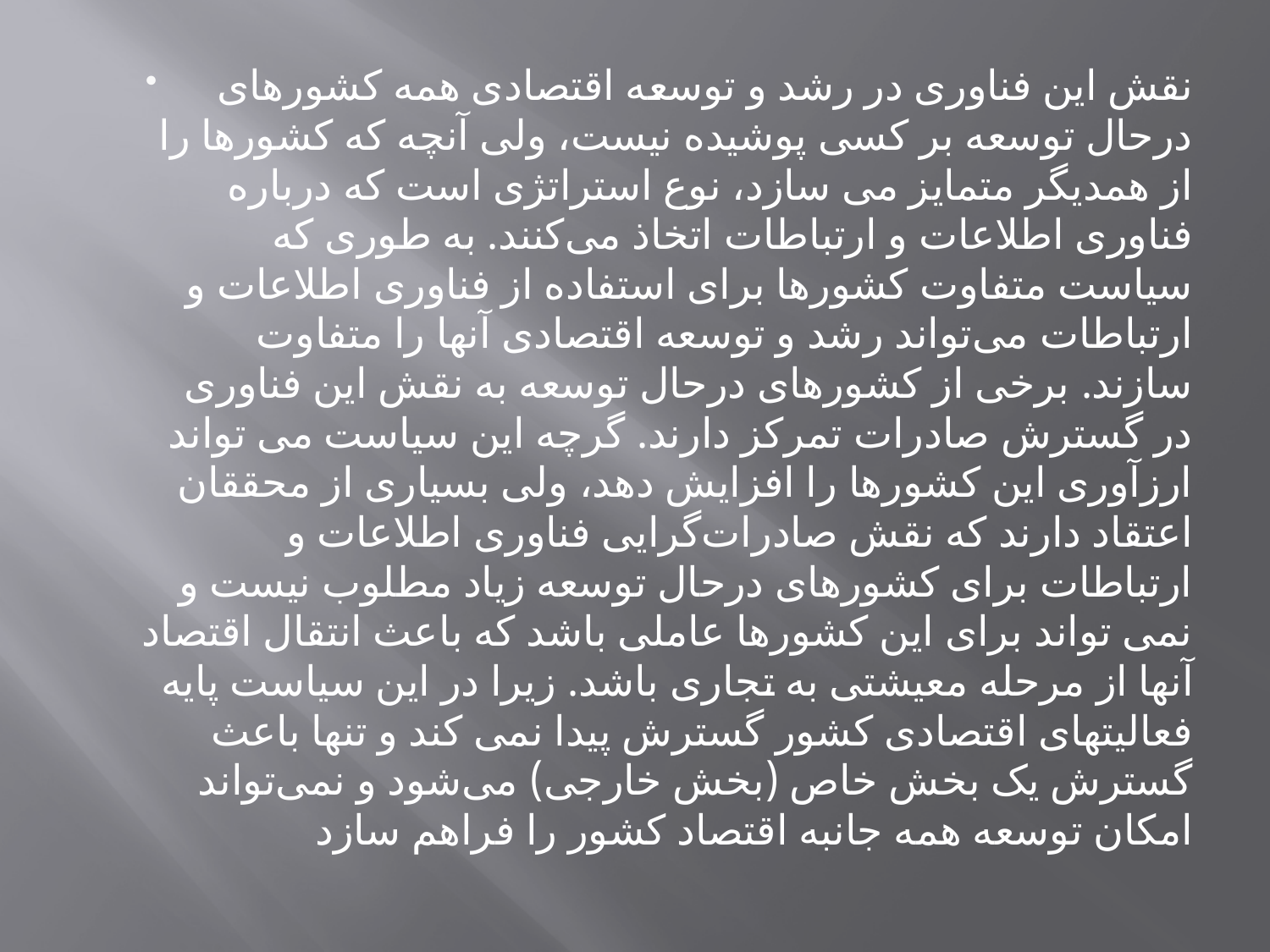

نقش این فناوری در رشد و توسعه اقتصادی همه کشورهای درحال توسعه بر کسی پوشیده نیست، ولی آنچه که کشور‌ها را از همدیگر متمایز می سازد‌، نوع استراتژی است که درباره فناوری اطلاعات و ارتباطات اتخاذ می‌کنند. به طوری که سیاست متفاوت کشورها برای استفاده از فناوری اطلاعات و ارتباطات می‌تواند رشد و توسعه اقتصادی آنها را متفاوت سازند. برخی از کشورهای درحال توسعه به نقش این فناوری در گسترش صادرات تمرکز دارند. گرچه این سیاست می تواند ارزآوری این کشورها را افزایش دهد، ولی بسیاری از محققان اعتقاد دارند که نقش صادرات‌گرایی فناوری اطلاعات و ارتباطات برای کشورهای درحال توسعه زیاد مطلوب نیست و نمی تواند برای این کشورها عاملی باشد که باعث انتقال اقتصاد آنها از مرحله معیشتی به تجاری باشد. زیرا در این سیاست پایه فعالیتهای اقتصادی کشور گسترش پیدا نمی کند و تنها باعث گسترش یک بخش خاص (بخش خارجی) می‌شود و نمی‌تواند امکان توسعه همه جانبه اقتصاد کشور را فراهم سازد